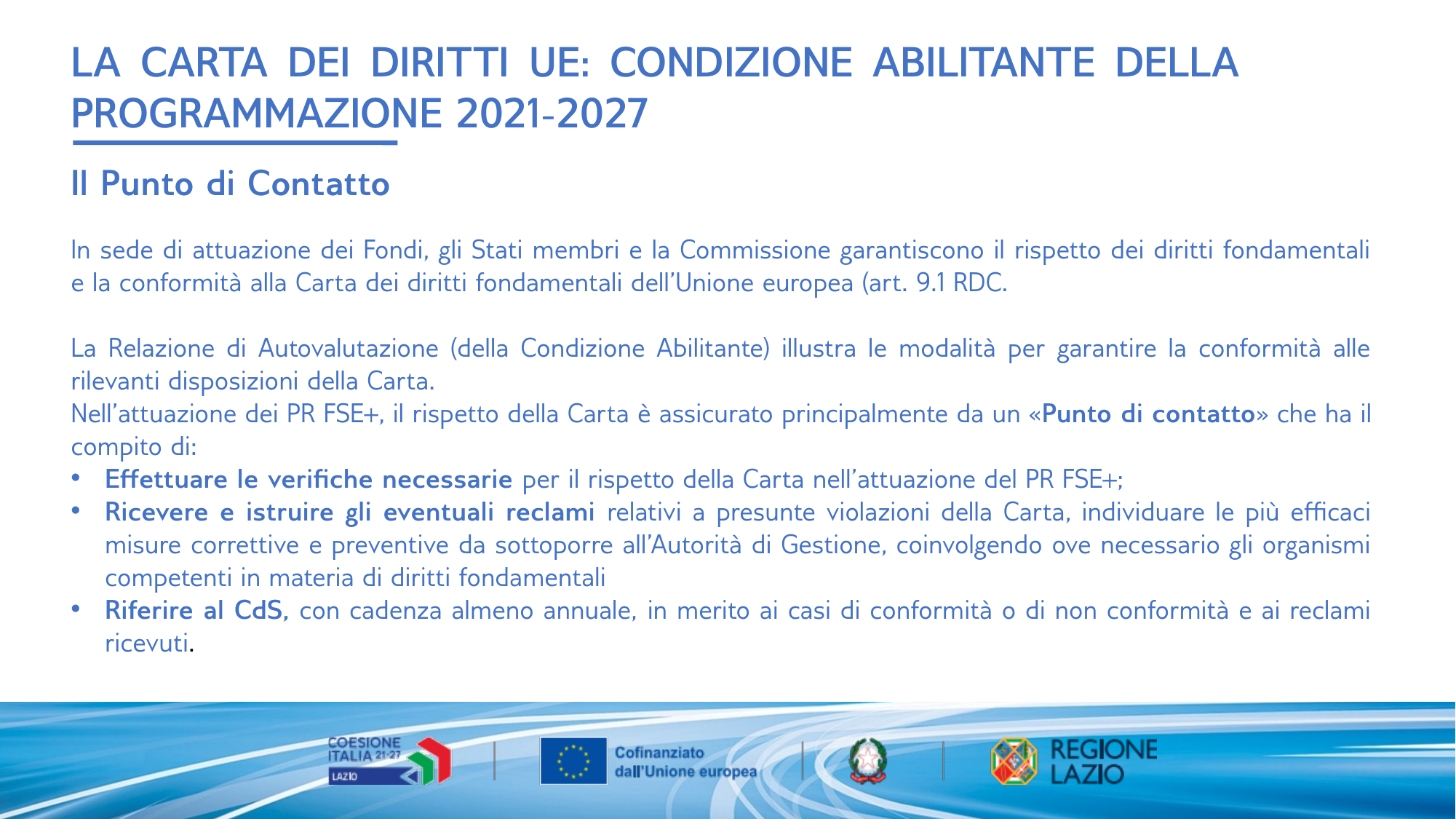

LA CARTA DEI DIRITTI UE: CONDIZIONE ABILITANTE DELLA PROGRAMMAZIONE 2021-2027

Il Punto di Contatto
In sede di attuazione dei Fondi, gli Stati membri e la Commissione garantiscono il rispetto dei diritti fondamentali e la conformità alla Carta dei diritti fondamentali dell’Unione europea (art. 9.1 RDC.

La Relazione di Autovalutazione (della Condizione Abilitante) illustra le modalità per garantire la conformità alle rilevanti disposizioni della Carta.
Nell’attuazione dei PR FSE+, il rispetto della Carta è assicurato principalmente da un «Punto di contatto» che ha il compito di:
Effettuare le verifiche necessarie per il rispetto della Carta nell’attuazione del PR FSE+;
Ricevere e istruire gli eventuali reclami relativi a presunte violazioni della Carta, individuare le più efficaci misure correttive e preventive da sottoporre all’Autorità di Gestione, coinvolgendo ove necessario gli organismi competenti in materia di diritti fondamentali
Riferire al CdS, con cadenza almeno annuale, in merito ai casi di conformità o di non conformità e ai reclami ricevuti.